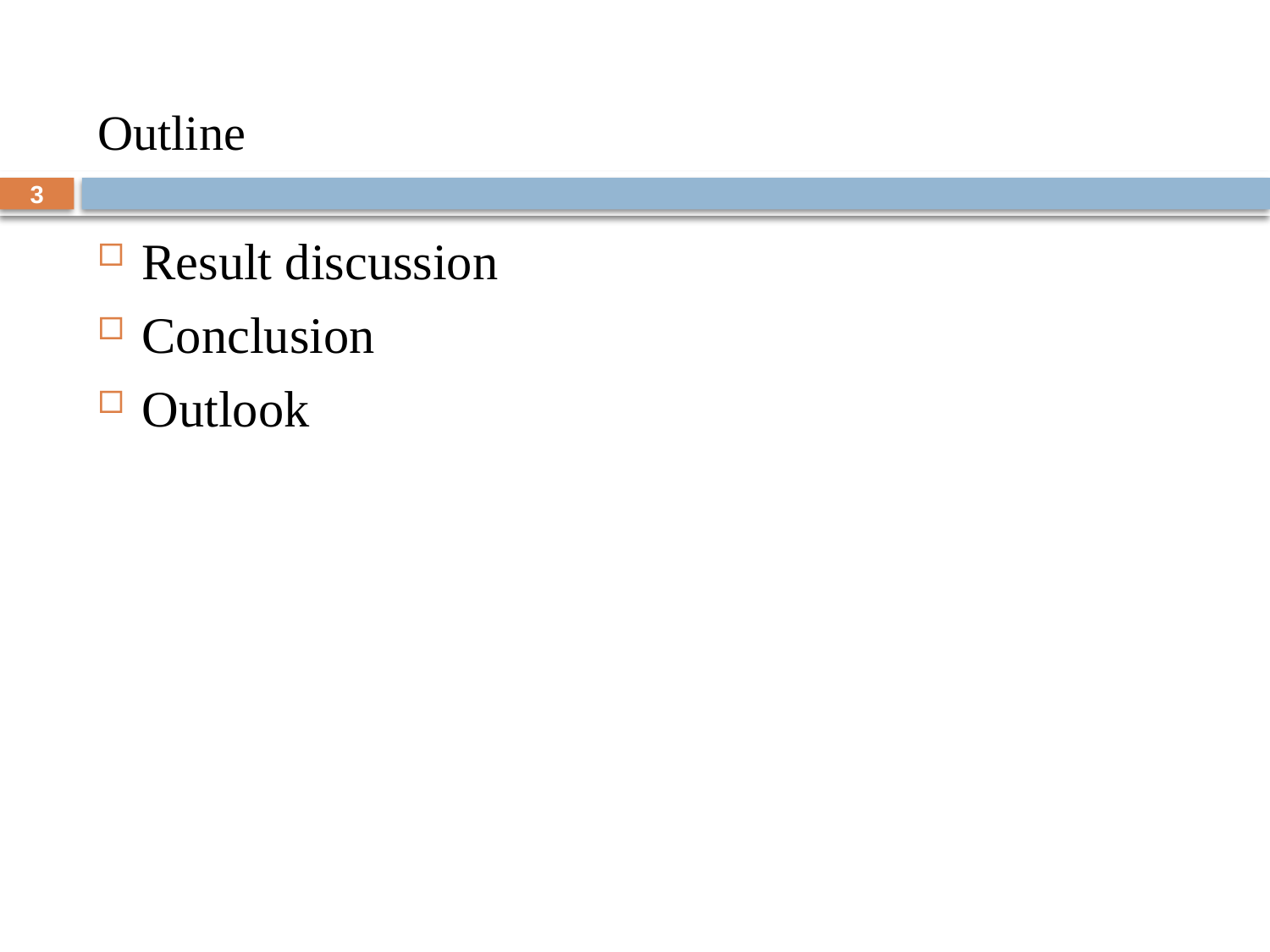

# Outline
3
Result discussion
Conclusion
Outlook